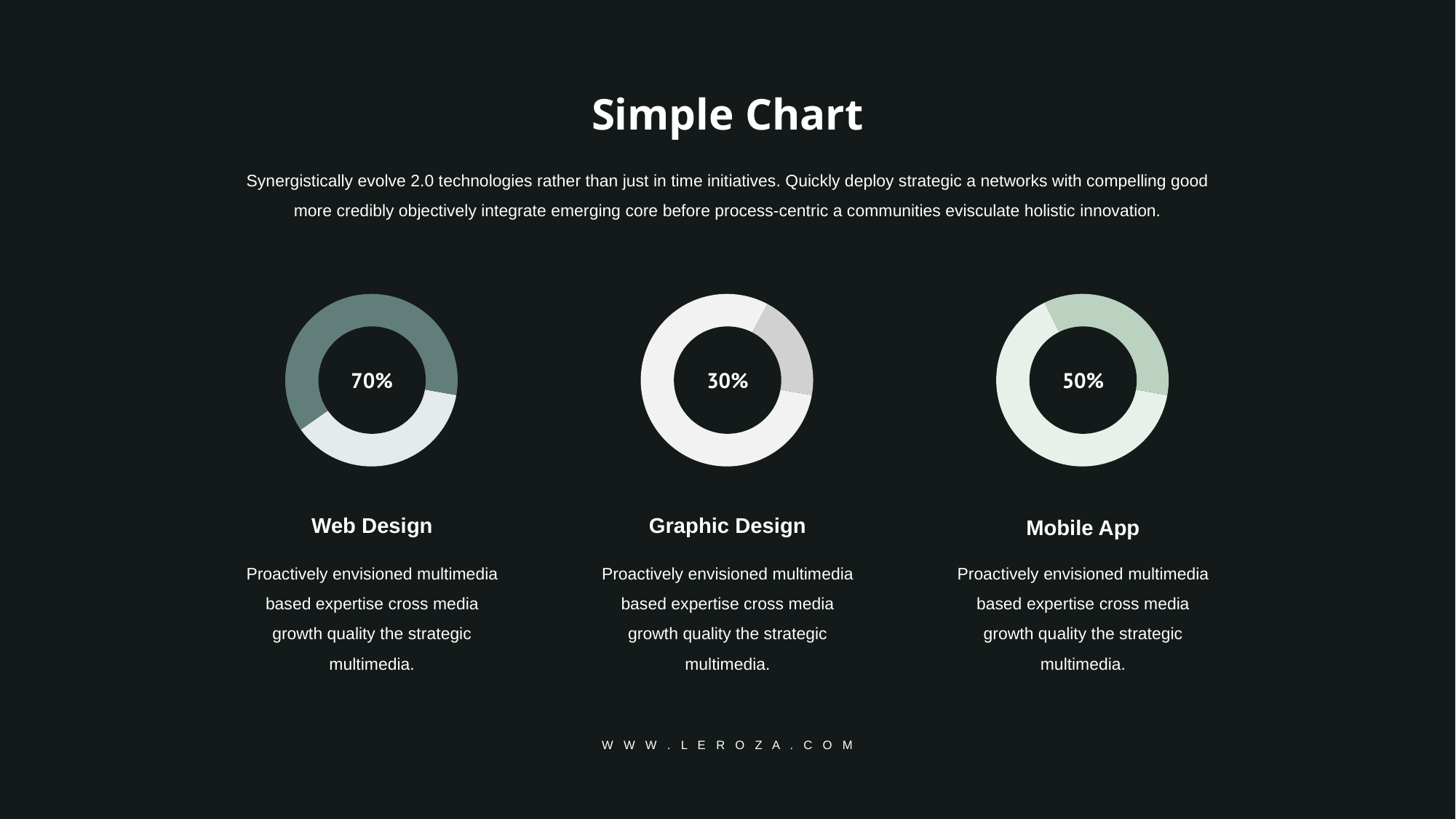

Simple Chart
Synergistically evolve 2.0 technologies rather than just in time initiatives. Quickly deploy strategic a networks with compelling good more credibly objectively integrate emerging core before process-centric a communities evisculate holistic innovation.

### Chart

| Category | Sales |
|---|---|
| 1st Qtr | 30.0 |
| 2nd Qtr | 50.0 |
70%

### Chart

| Category | Sales |
|---|---|
| 1st Qtr | 80.0 |
| 2nd Qtr | 20.0 |
30%

### Chart

| Category | Sales |
|---|---|
| 1st Qtr | 65.0 |
| 2nd Qtr | 35.0 |
50%
Web Design
Graphic Design
Mobile App
Proactively envisioned multimedia based expertise cross media growth quality the strategic multimedia.
Proactively envisioned multimedia based expertise cross media growth quality the strategic multimedia.
Proactively envisioned multimedia based expertise cross media growth quality the strategic multimedia.
W   W   W   .   L   E   R   O   Z   A   .   C   O   M